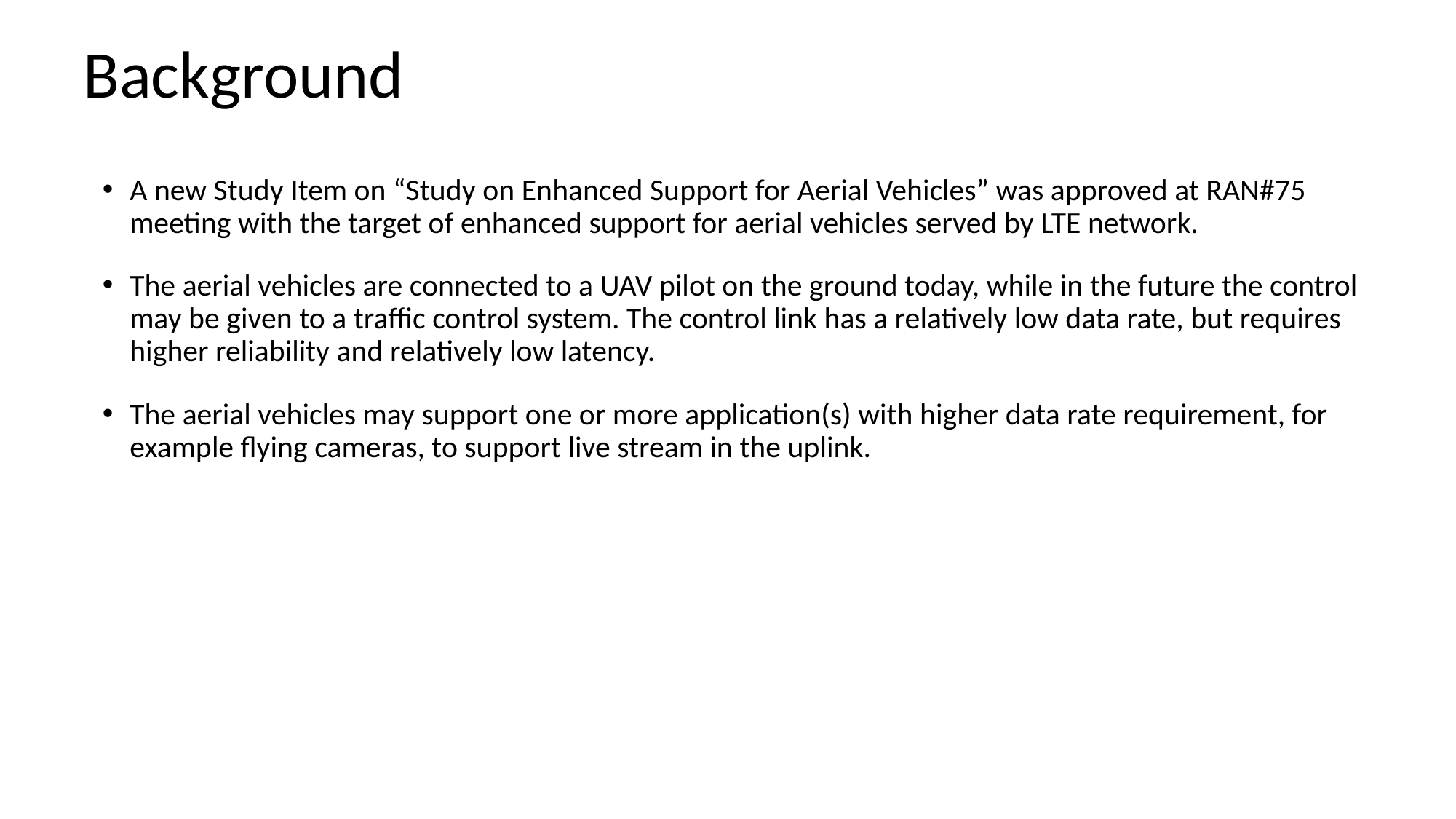

# Background
A new Study Item on “Study on Enhanced Support for Aerial Vehicles” was approved at RAN#75 meeting with the target of enhanced support for aerial vehicles served by LTE network.
The aerial vehicles are connected to a UAV pilot on the ground today, while in the future the control may be given to a traffic control system. The control link has a relatively low data rate, but requires higher reliability and relatively low latency.
The aerial vehicles may support one or more application(s) with higher data rate requirement, for example flying cameras, to support live stream in the uplink.